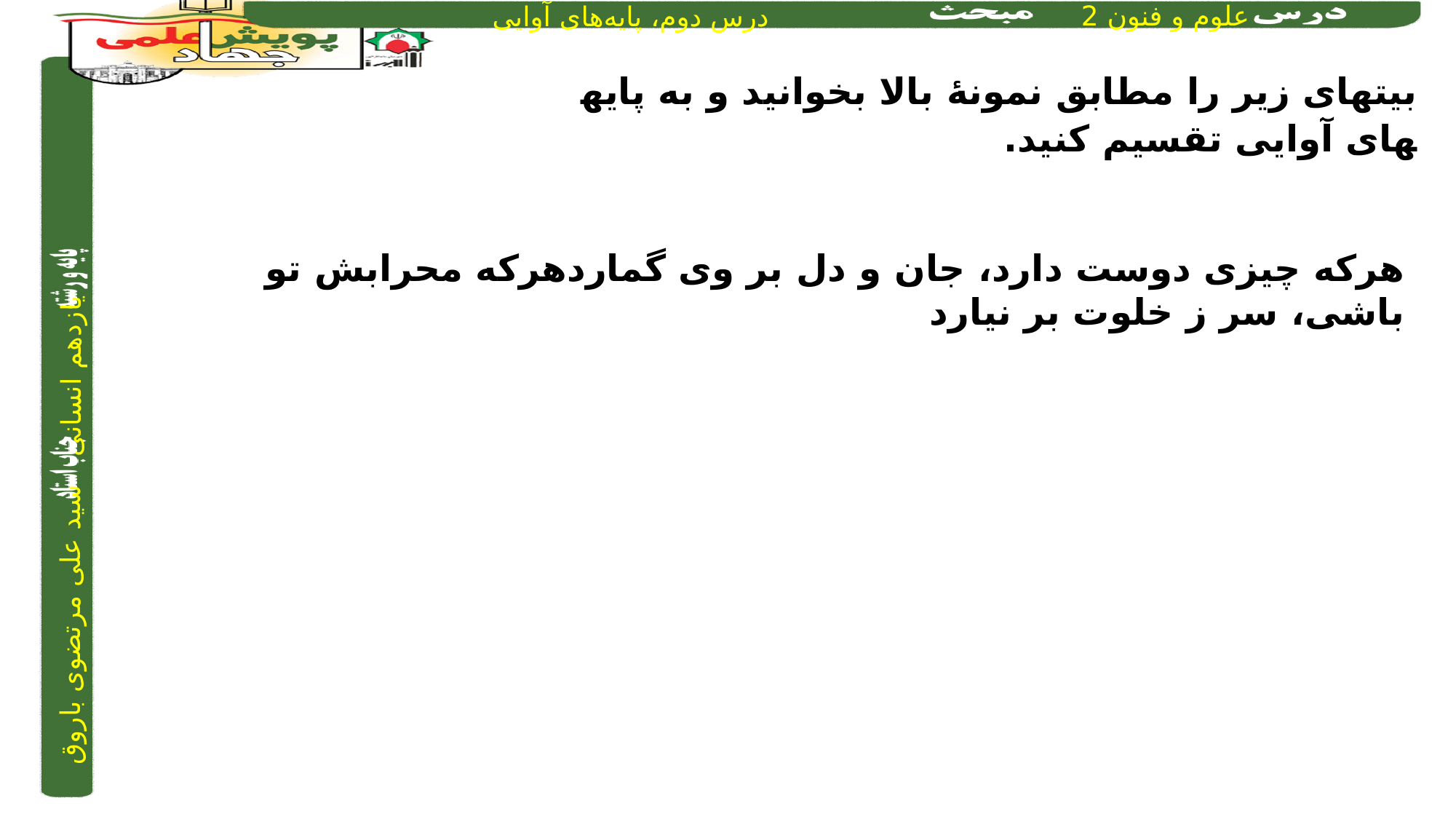

بیت­های زیر را مطابق نمونۀ بالا بخوانید و به پایه­های آوایی تقسیم کنید.
هرکه چیزی دوست دارد، جان و دل بر وی گمارد	هرکه محرابش تو باشی، سر ز خلوت بر نیارد